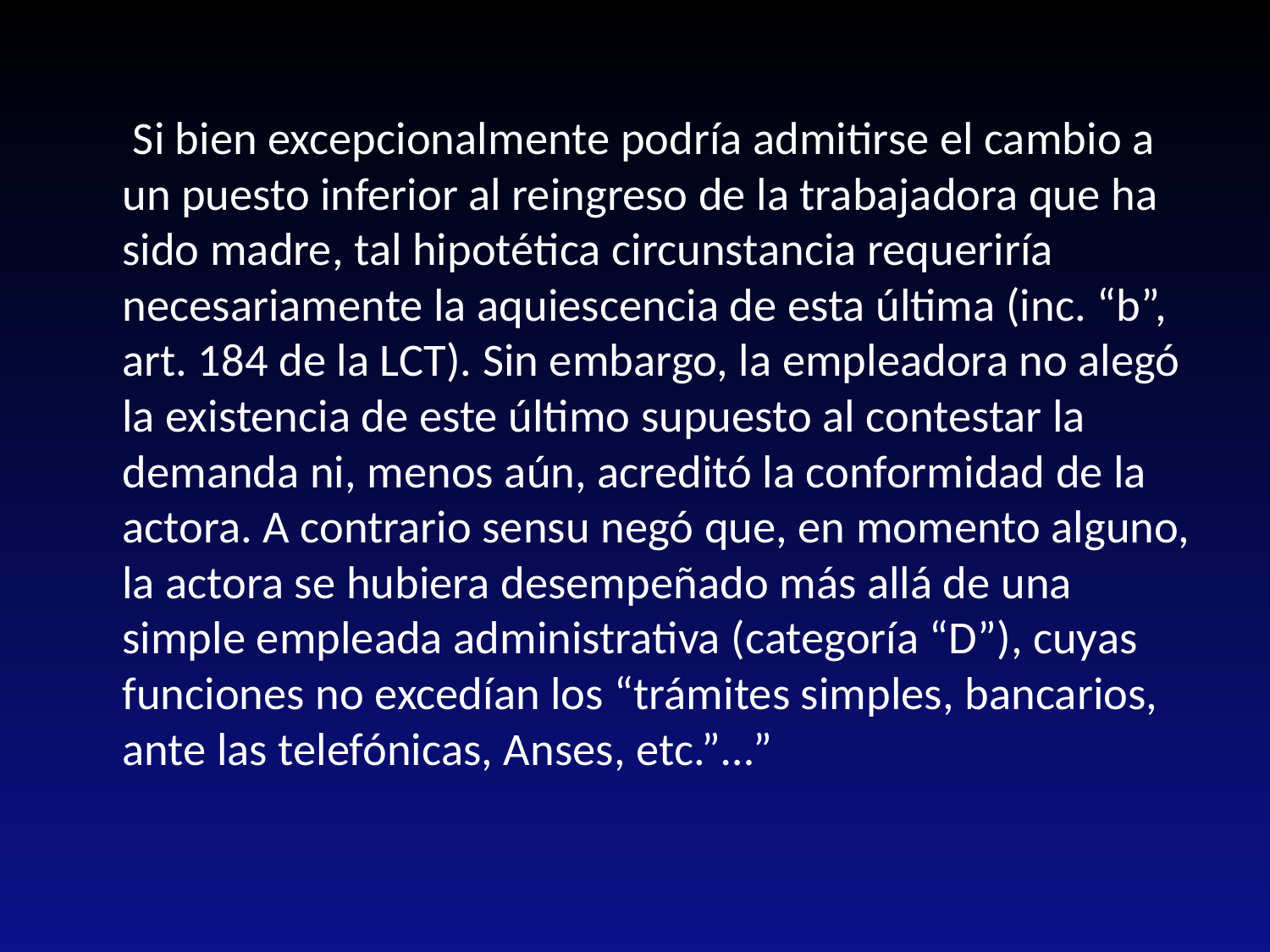

Si bien excepcionalmente podría admitirse el cambio a un puesto inferior al reingreso de la trabajadora que ha sido madre, tal hipotética circunstancia requeriría necesariamente la aquiescencia de esta última (inc. “b”, art. 184 de la LCT). Sin embargo, la empleadora no alegó la existencia de este último supuesto al contestar la demanda ni, menos aún, acreditó la conformidad de la actora. A contrario sensu negó que, en momento alguno, la actora se hubiera desempeñado más allá de una simple empleada administrativa (categoría “D”), cuyas funciones no excedían los “trámites simples, bancarios, ante las telefónicas, Anses, etc.”…”